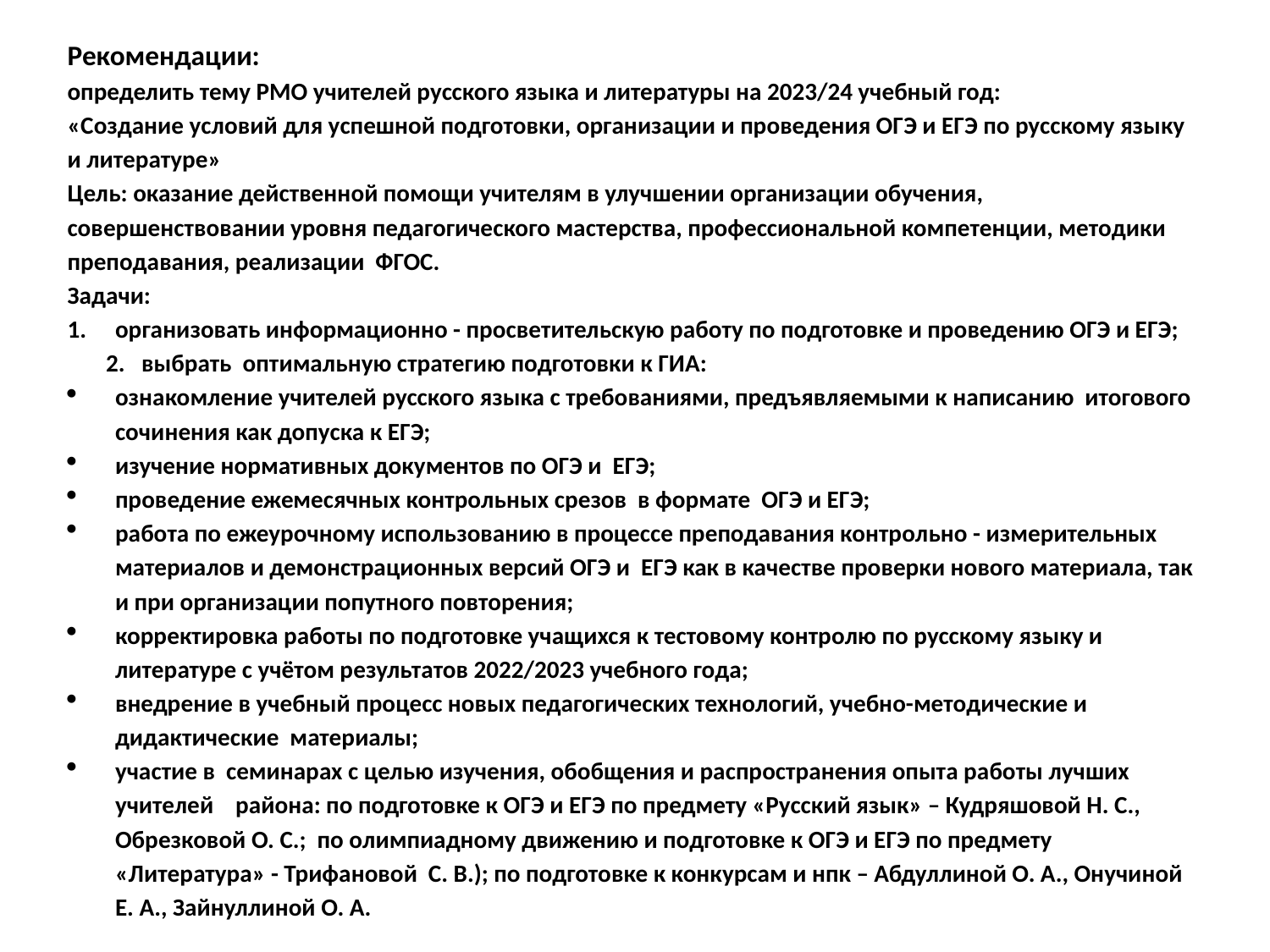

Рекомендации:
определить тему РМО учителей русского языка и литературы на 2023/24 учебный год:
«Создание условий для успешной подготовки, организации и проведения ОГЭ и ЕГЭ по русскому языку и литературе»
Цель: оказание действенной помощи учителям в улучшении организации обучения, совершенствовании уровня педагогического мастерства, профессиональной компетенции, методики преподавания, реализации  ФГОС.
Задачи:
организовать информационно - просветительскую работу по подготовке и проведению ОГЭ и ЕГЭ;
       2.   выбрать  оптимальную стратегию подготовки к ГИА:
ознакомление учителей русского языка с требованиями, предъявляемыми к написанию  итогового сочинения как допуска к ЕГЭ;
изучение нормативных документов по ОГЭ и  ЕГЭ;
проведение ежемесячных контрольных срезов  в формате  ОГЭ и ЕГЭ;
работа по ежеурочному использованию в процессе преподавания контрольно - измерительных материалов и демонстрационных версий ОГЭ и  ЕГЭ как в качестве проверки нового материала, так и при организации попутного повторения;
корректировка работы по подготовке учащихся к тестовому контролю по русскому языку и литературе с учётом результатов 2022/2023 учебного года;
внедрение в учебный процесс новых педагогических технологий, учебно-методические и дидактические  материалы;
участие в  семинарах с целью изучения, обобщения и распространения опыта работы лучших учителей    района: по подготовке к ОГЭ и ЕГЭ по предмету «Русский язык» – Кудряшовой Н. С., Обрезковой О. С.;  по олимпиадному движению и подготовке к ОГЭ и ЕГЭ по предмету «Литература» - Трифановой  С. В.); по подготовке к конкурсам и нпк – Абдуллиной О. А., Онучиной Е. А., Зайнуллиной О. А.